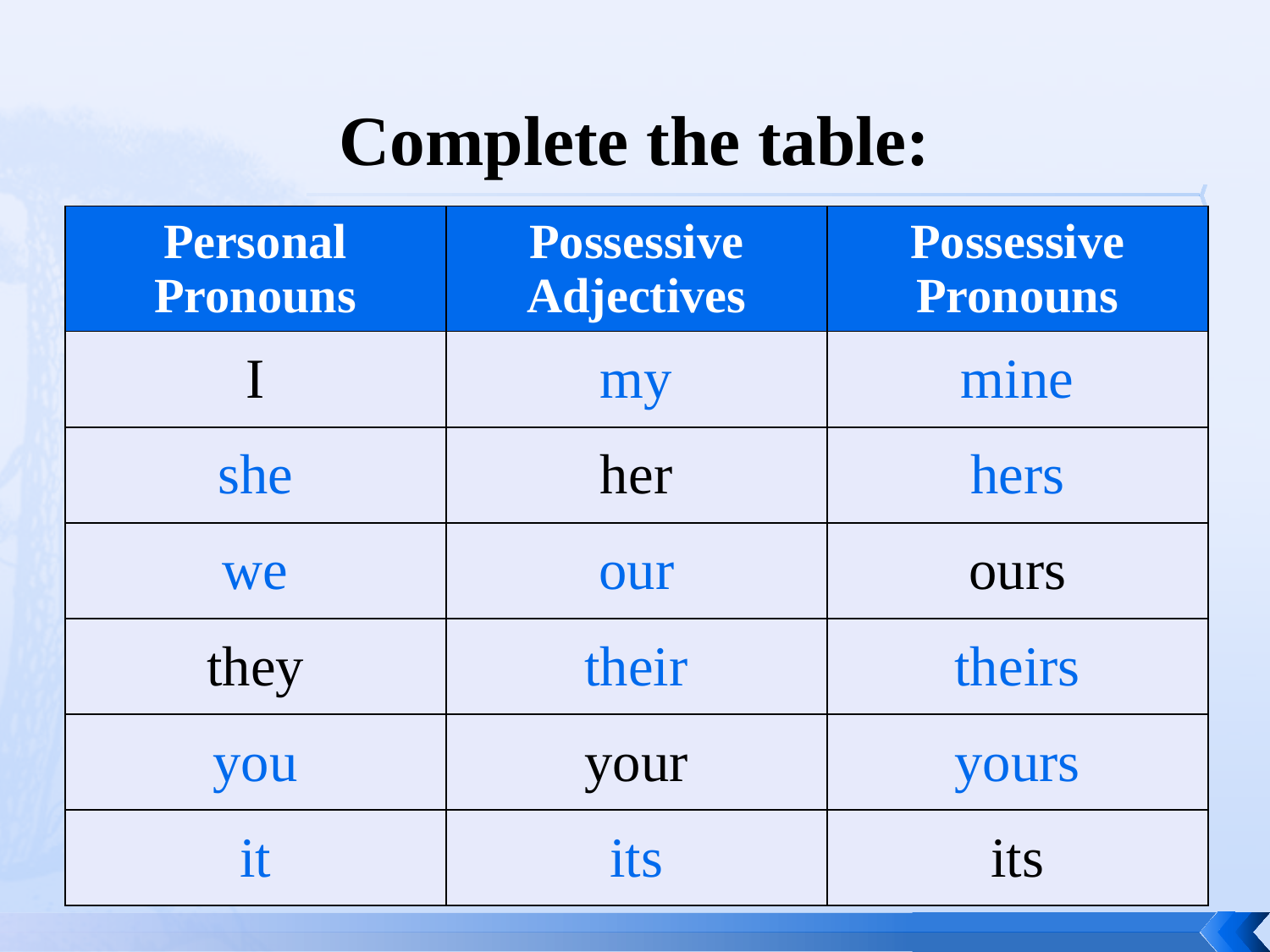

# Complete the table:
| Personal Pronouns | Possessive Adjectives | Possessive Pronouns |
| --- | --- | --- |
| I | my | mine |
| she | her | hers |
| we | our | ours |
| they | their | theirs |
| you | your | yours |
| it | its | its |